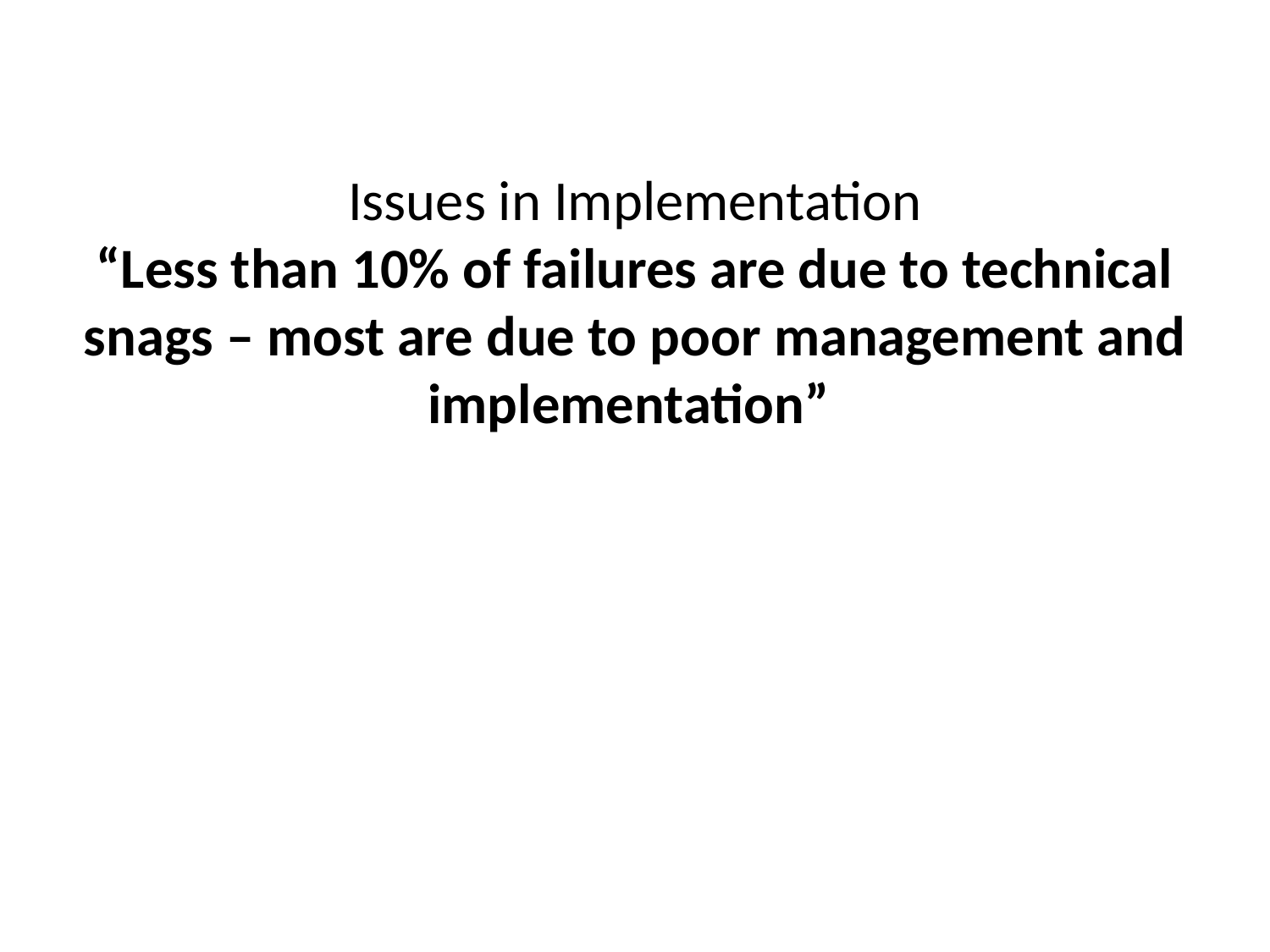

# Issues in Implementation “Less than 10% of failures are due to technical snags – most are due to poor management and implementation”